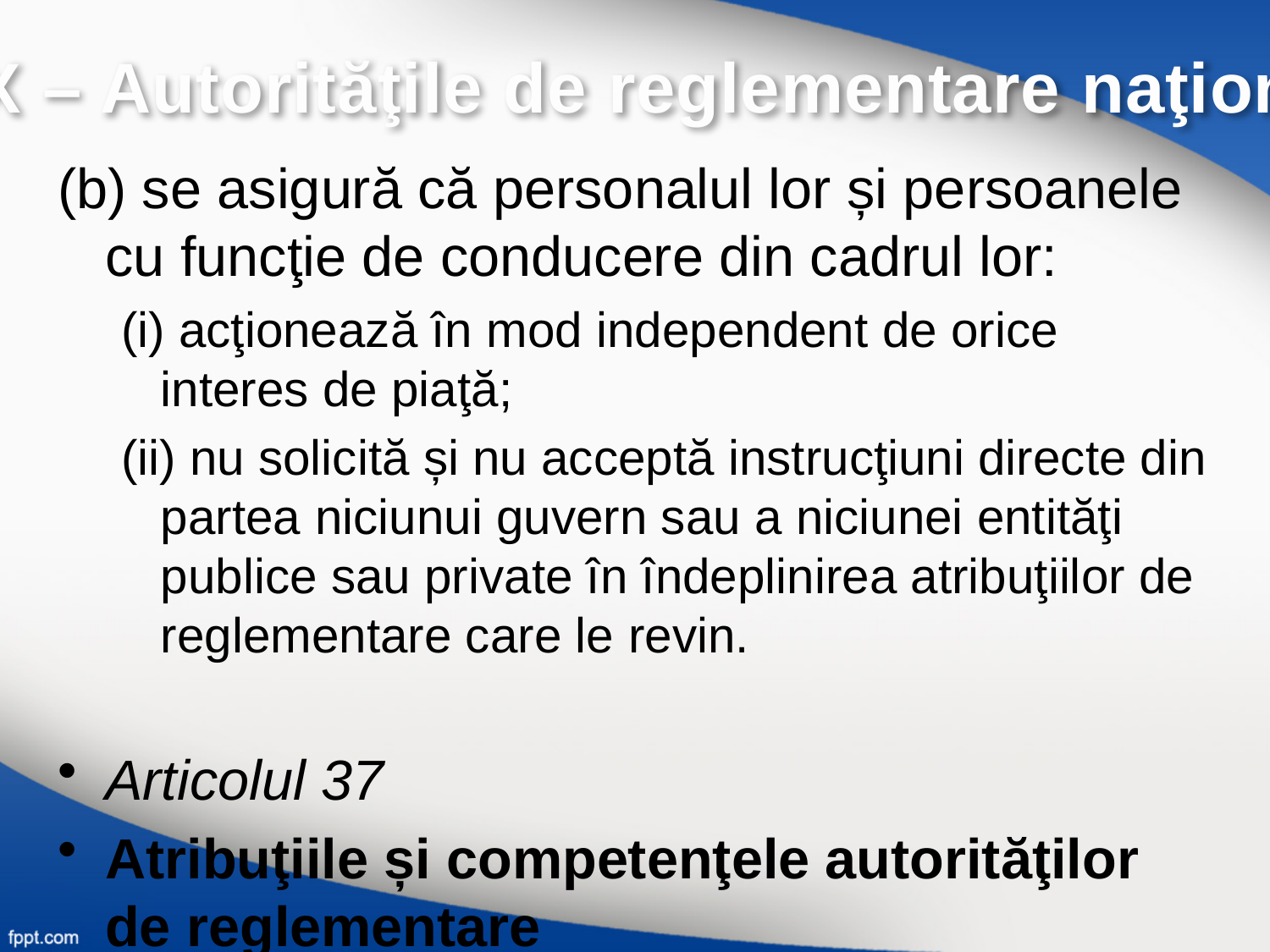

IX – Autorităţile de reglementare naţionale
(b) se asigură că personalul lor și persoanele cu funcţie de conducere din cadrul lor:
(i) acţionează în mod independent de orice interes de piaţă;
(ii) nu solicită și nu acceptă instrucţiuni directe din partea niciunui guvern sau a niciunei entităţi publice sau private în îndeplinirea atribuţiilor de reglementare care le revin.

Articolul 37
Atribuţiile și competenţele autorităţilor de reglementare
prea multe…